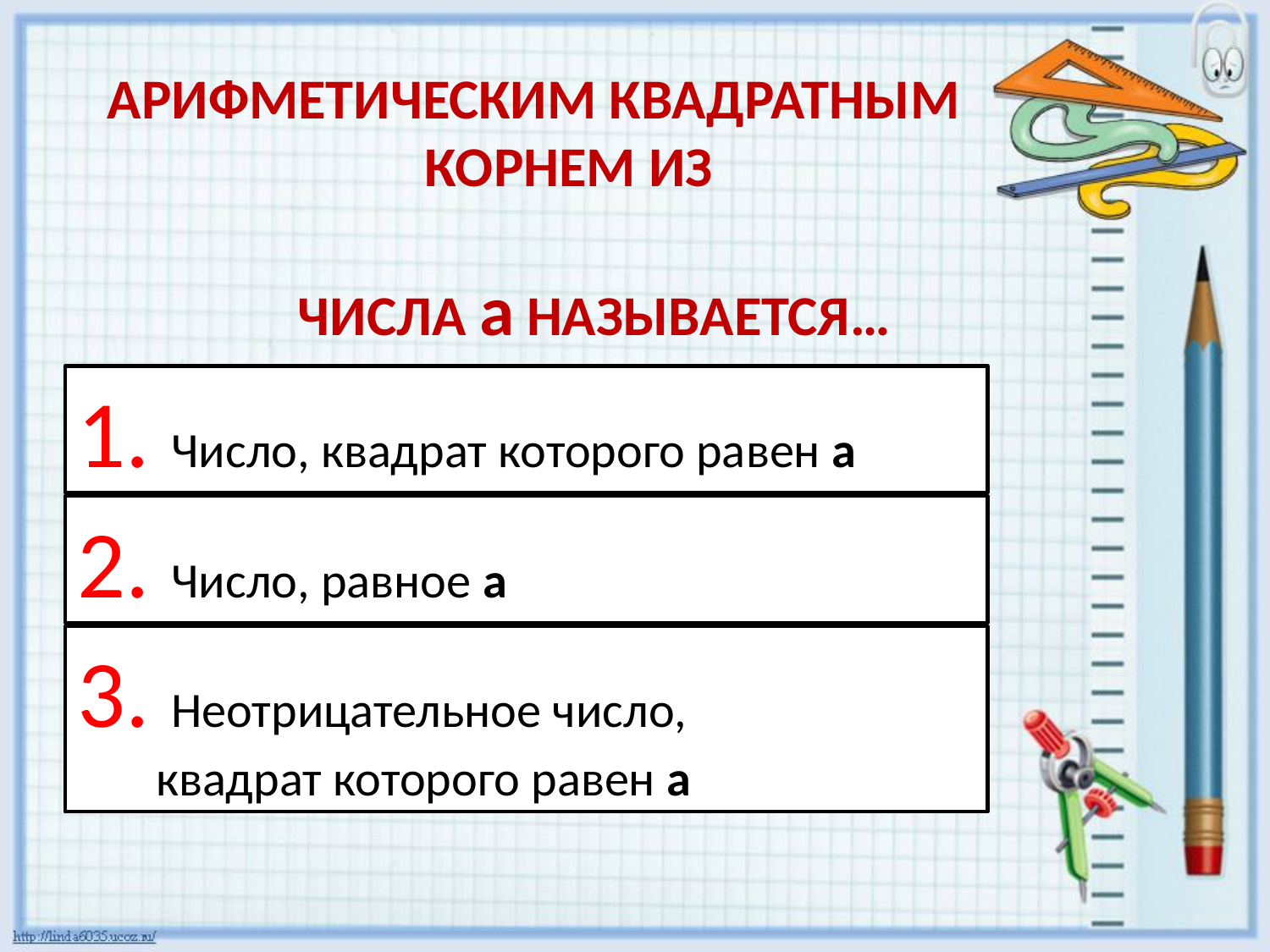

Арифметическим квадратным
                         корнем из
               числа а называется…
1. Число, квадрат которого равен а
2. Число, равное а
3. Неотрицательное число,
       квадрат которого равен а